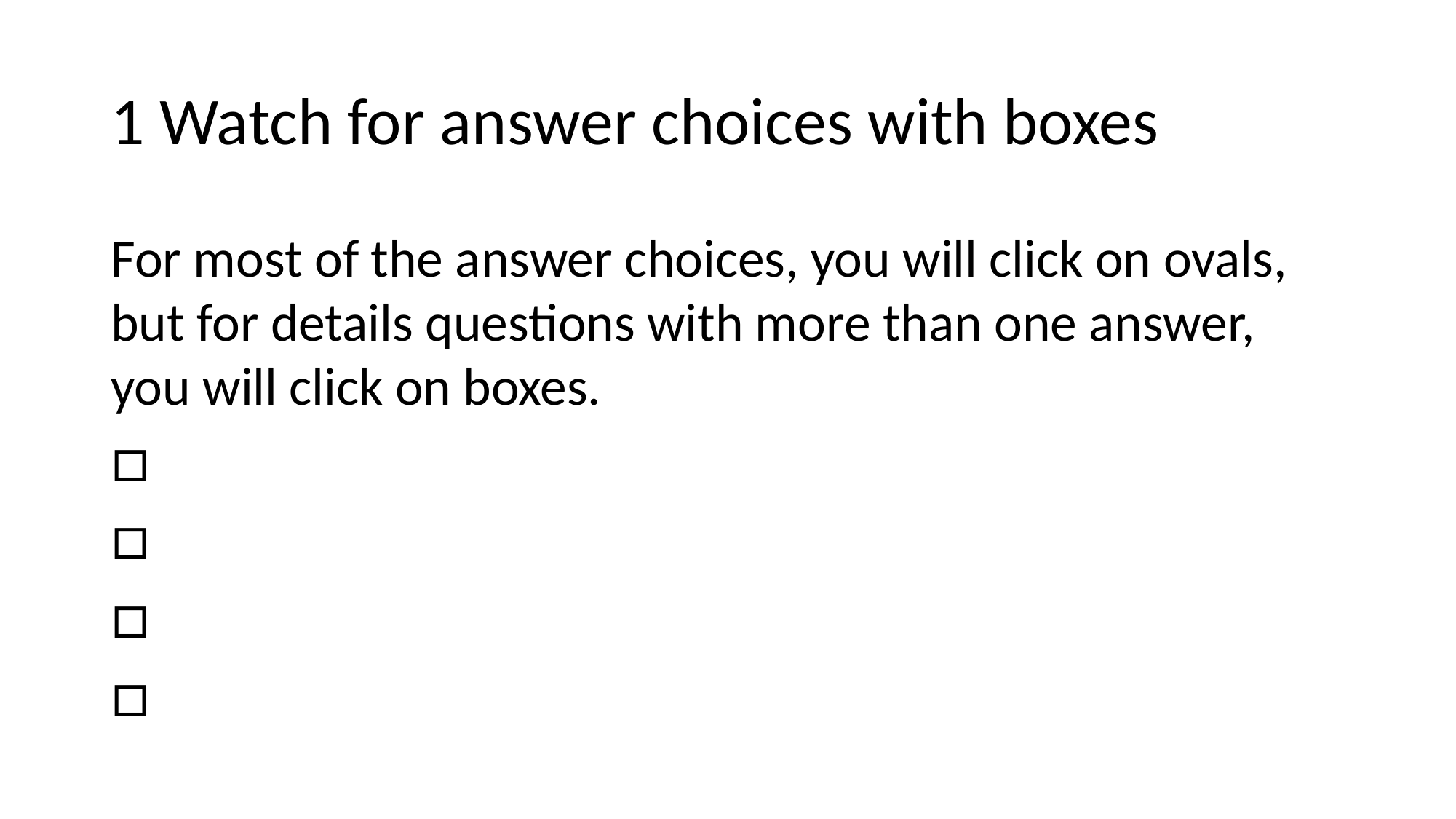

# 1 Watch for answer choices with boxes
For most of the answer choices, you will click on ovals, but for details questions with more than one answer, you will click on boxes.
□
□
□
□